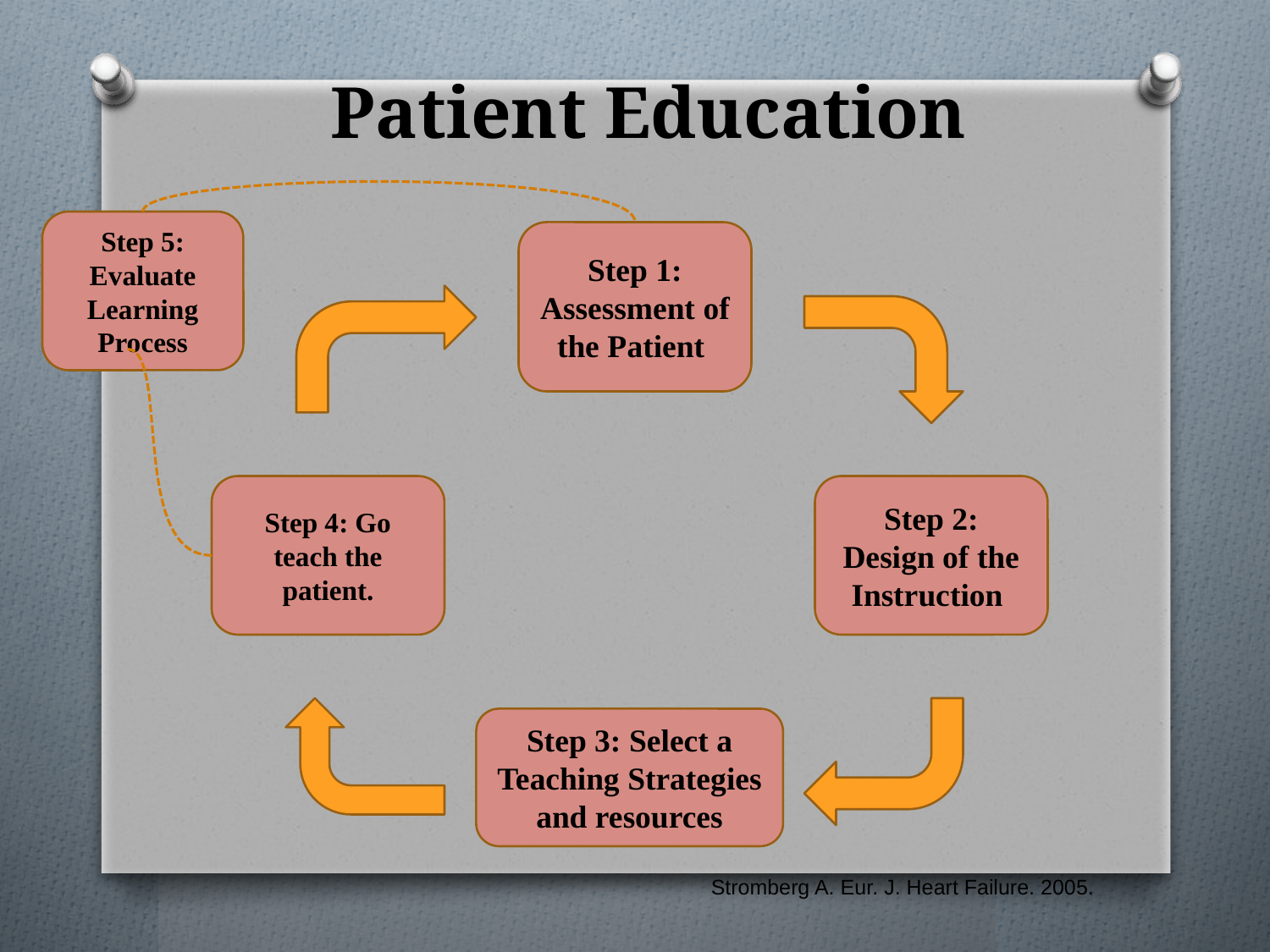

# Patient Education
Step 5: Evaluate Learning Process
Step 1: Assessment of the Patient

Step 4: Go teach the patient.
Step 2: Design of the Instruction

Step 3: Select a Teaching Strategies and resources
Stromberg A. Eur. J. Heart Failure. 2005.